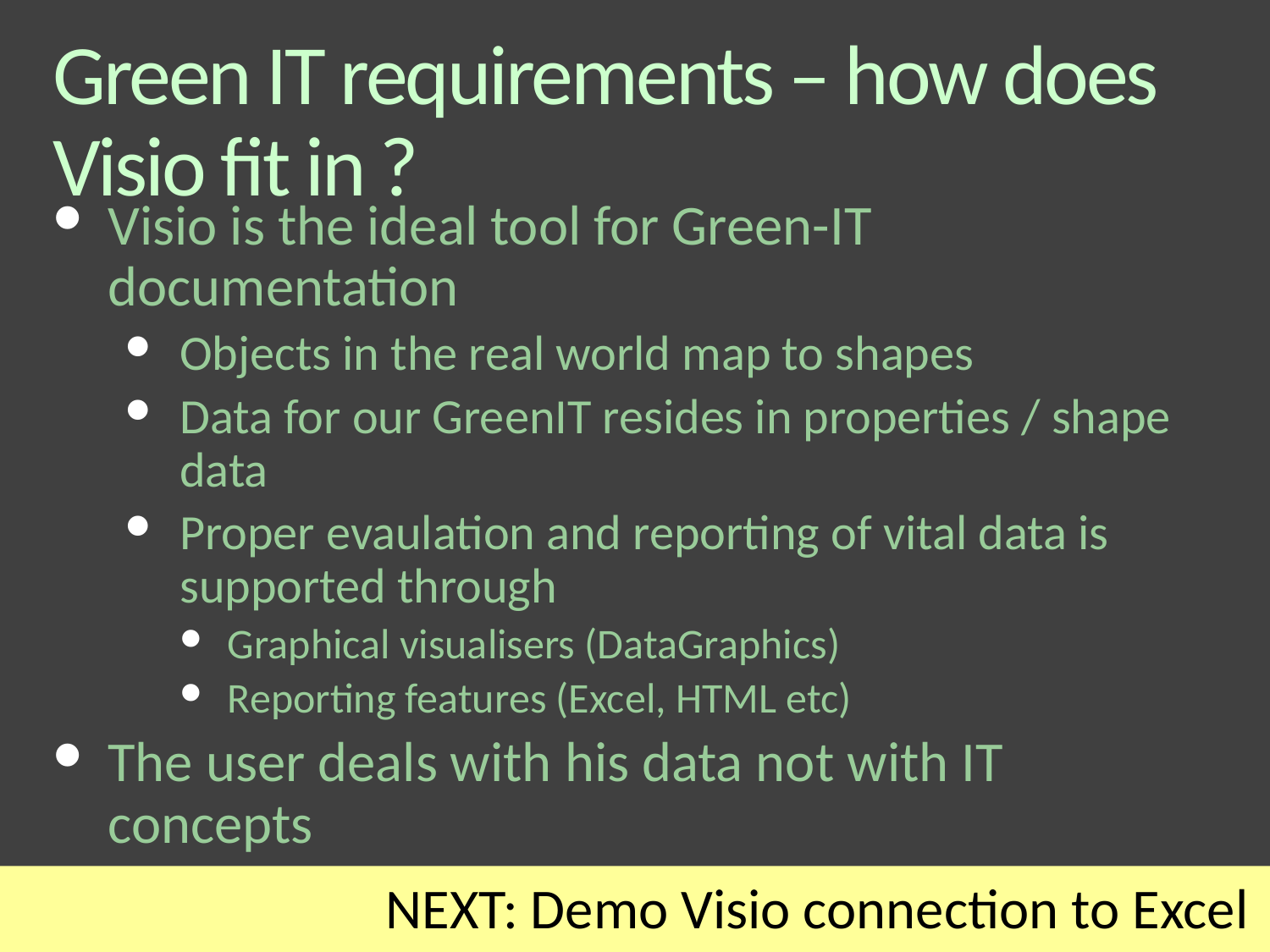

# Green IT requirements – how does Visio fit in ?
Visio is the ideal tool for Green-IT documentation
Objects in the real world map to shapes
Data for our GreenIT resides in properties / shape data
Proper evaulation and reporting of vital data is supported through
Graphical visualisers (DataGraphics)
Reporting features (Excel, HTML etc)
The user deals with his data not with IT concepts

NEXT: Demo Visio connection to Excel